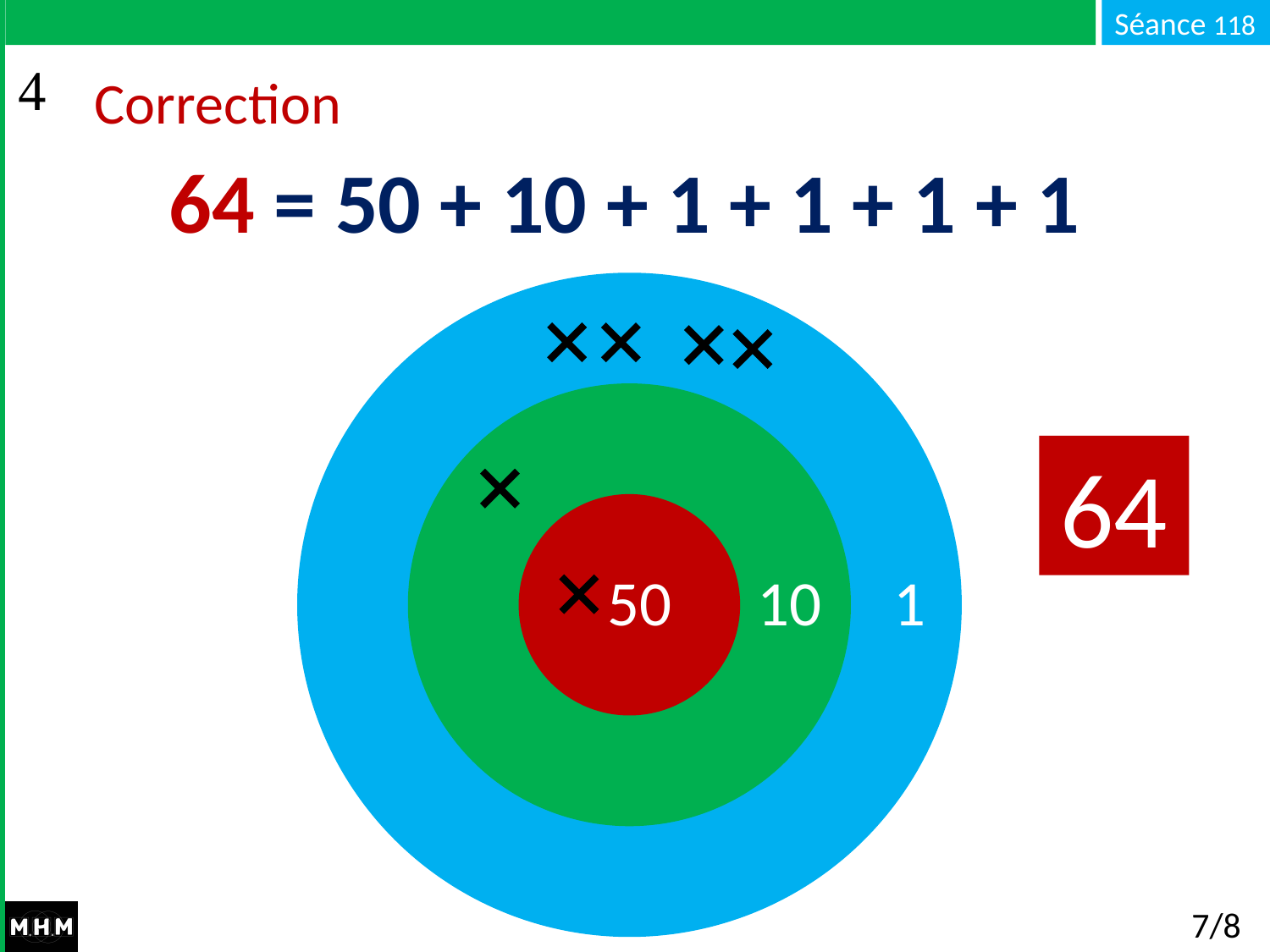

# Correction
64 = 50 + 10 + 1 + 1 + 1 + 1

64

50      10     1

7/8